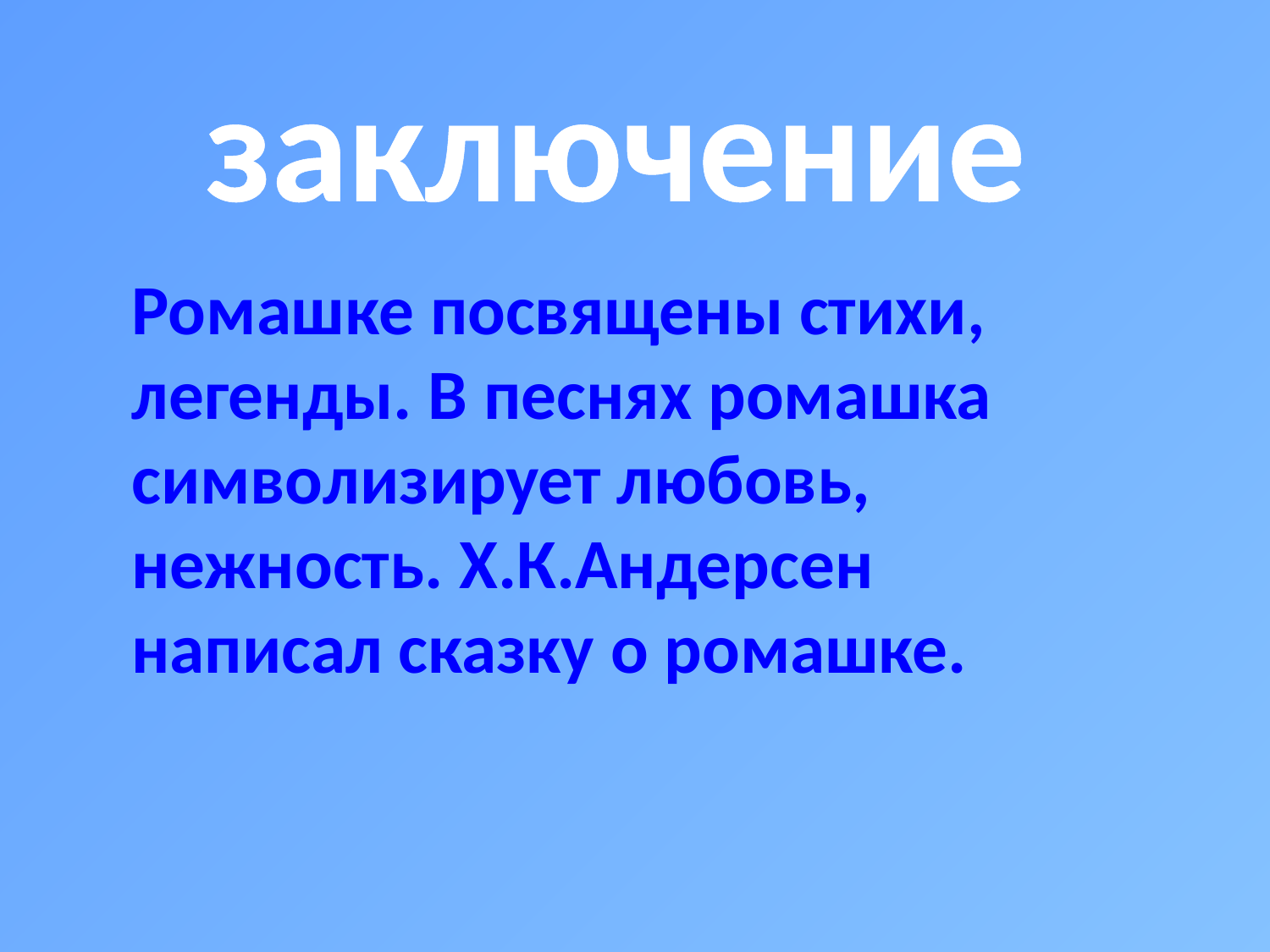

заключение
Ромашке посвящены стихи, легенды. В песнях ромашка символизирует любовь, нежность. Х.К.Андерсен написал сказку о ромашке.